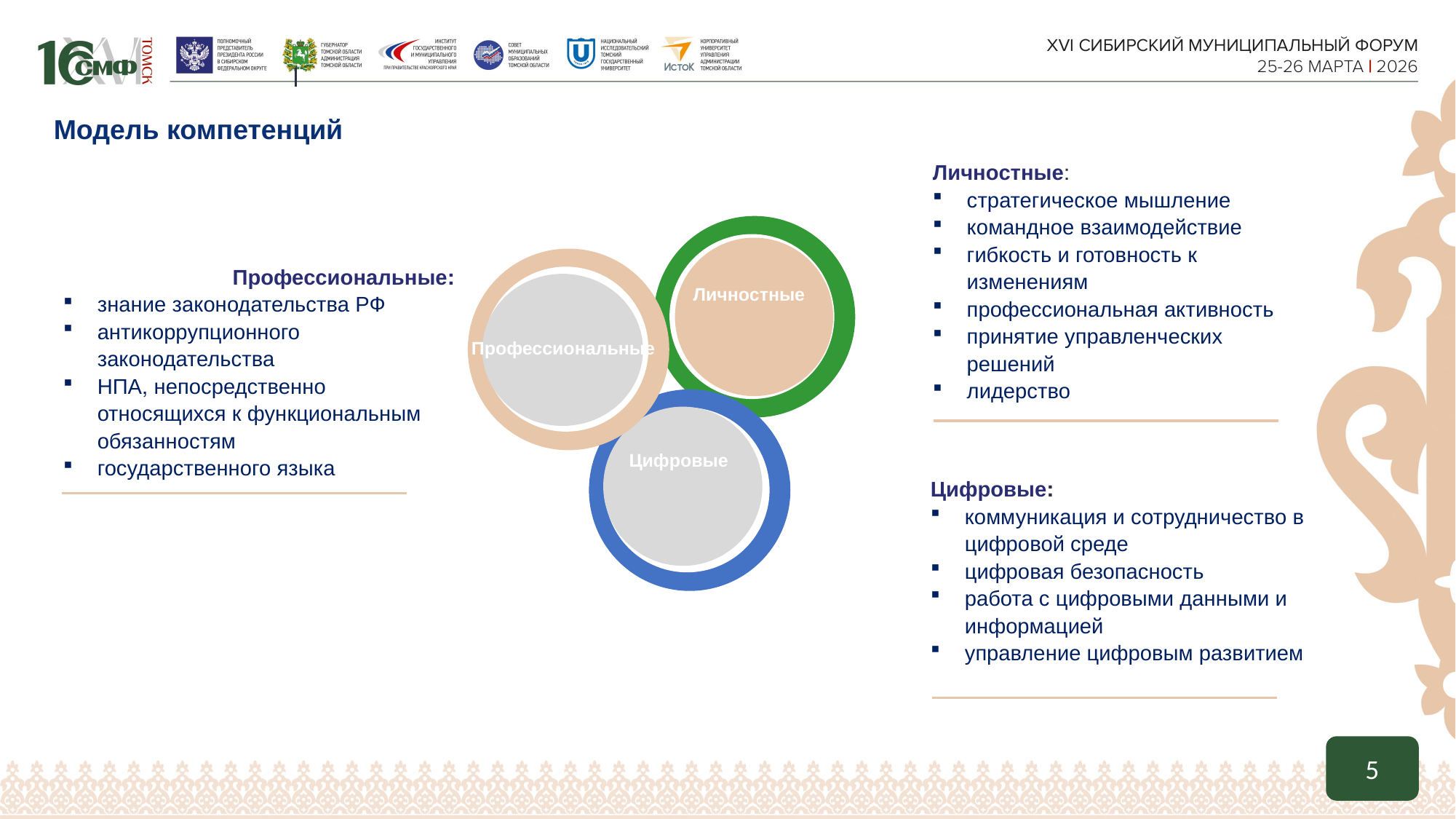

Модель компетенций
Личностные:
стратегическое мышление
командное взаимодействие
гибкость и готовность к изменениям
профессиональная активность
принятие управленческих решений
лидерство

Профессиональные:
знание законодательства РФ
антикоррупционного законодательства
НПА, непосредственно относящихся к функциональным обязанностям
государственного языка
Личностные
Профессиональные

Цифровые
Цифровые:
коммуникация и сотрудничество в цифровой среде
цифровая безопасность
работа с цифровыми данными и информацией
управление цифровым развитием
5